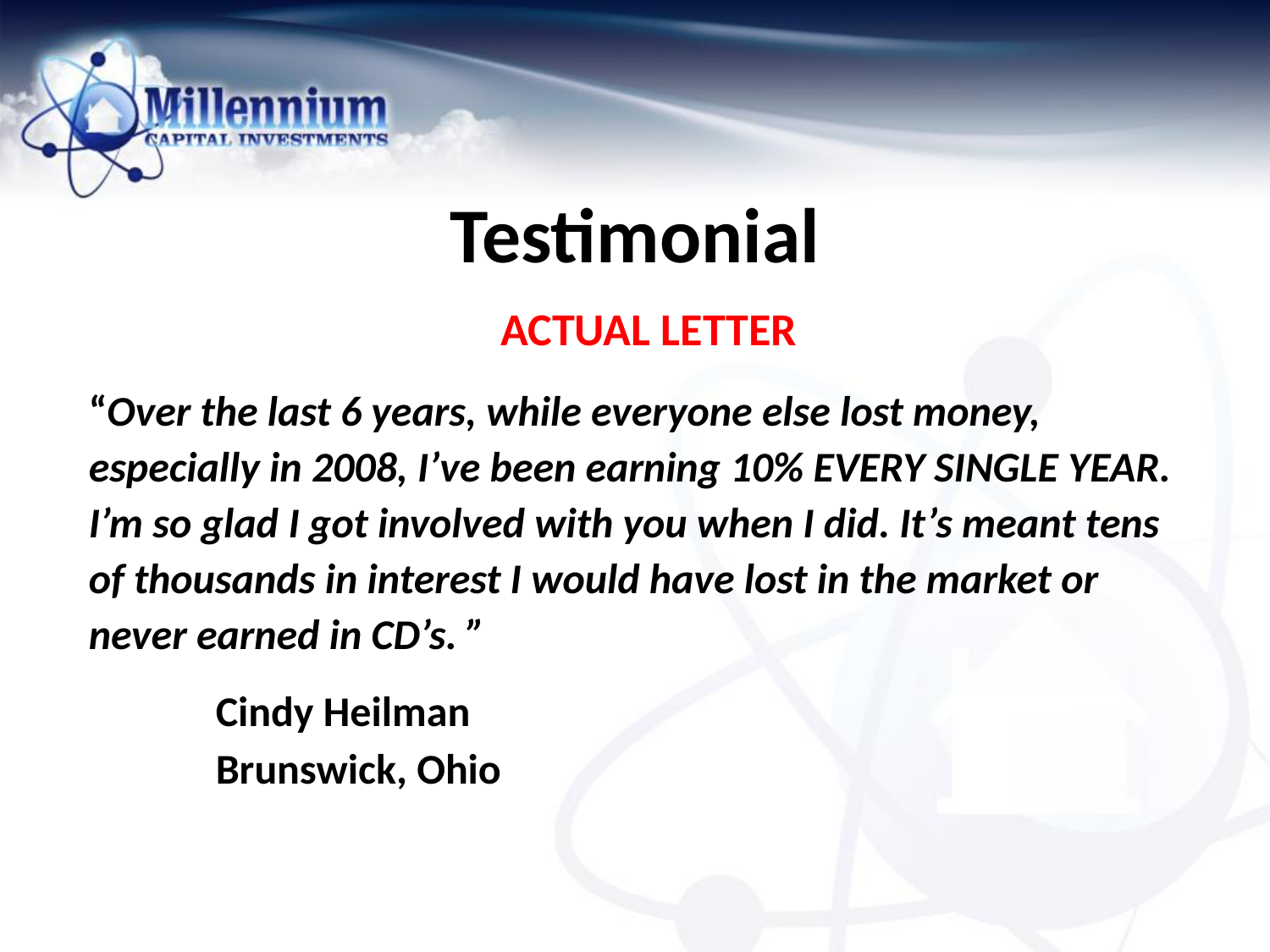

# Testimonial
ACTUAL LETTER
“Over the last 6 years, while everyone else lost money, especially in 2008, I’ve been earning 10% EVERY SINGLE YEAR. I’m so glad I got involved with you when I did. It’s meant tens of thousands in interest I would have lost in the market or never earned in CD’s. ”
	Cindy Heilman
	Brunswick, Ohio